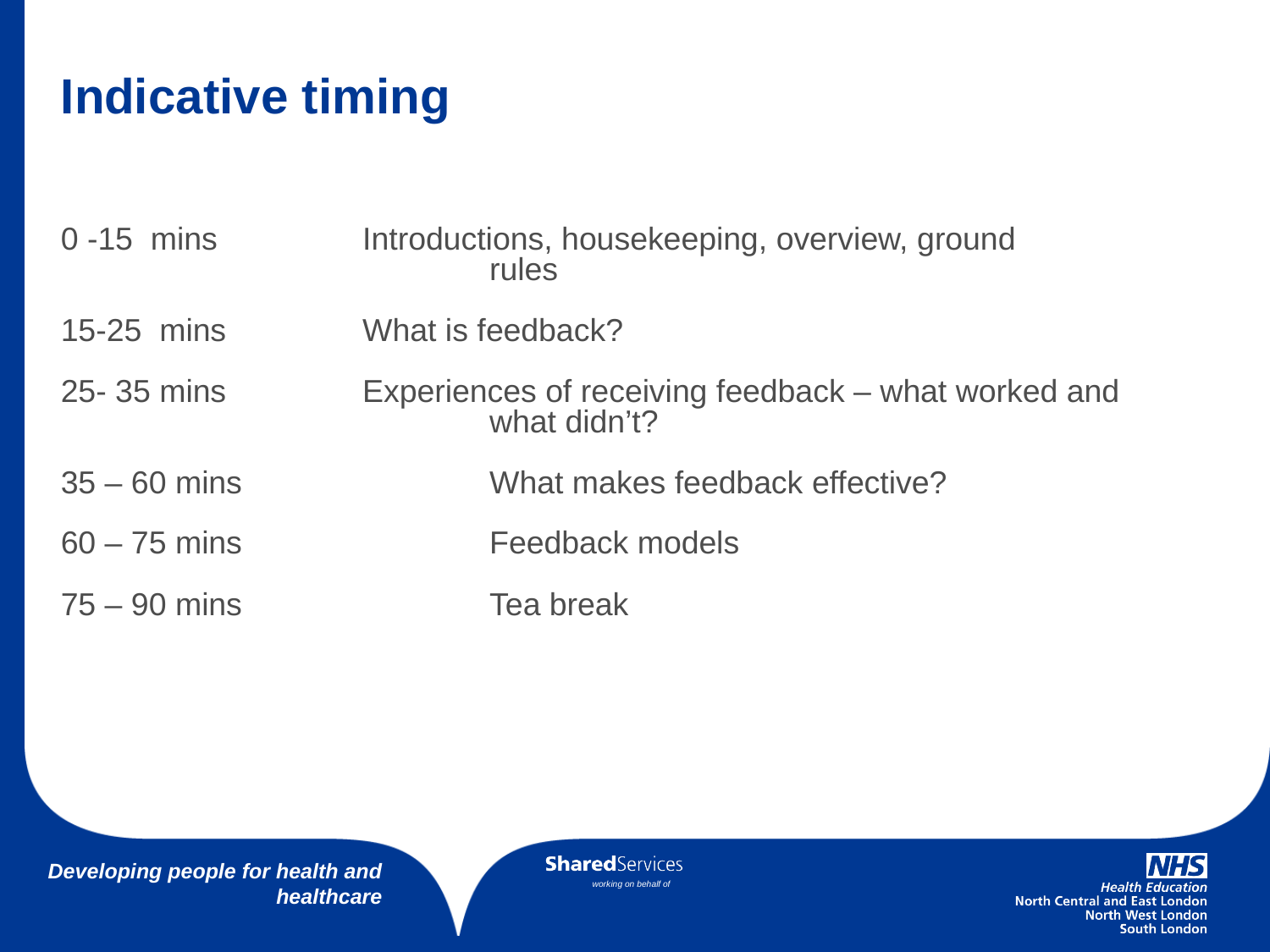

# Indicative timing
0 -15  mins		Introductions, housekeeping, overview, ground 				rules

15-25  mins		What is feedback?

25- 35 mins		Experiences of receiving feedback – what worked and 			what didn’t?

35 – 60 mins		What makes feedback effective?

60 – 75 mins		Feedback models

75 – 90 mins		Tea break